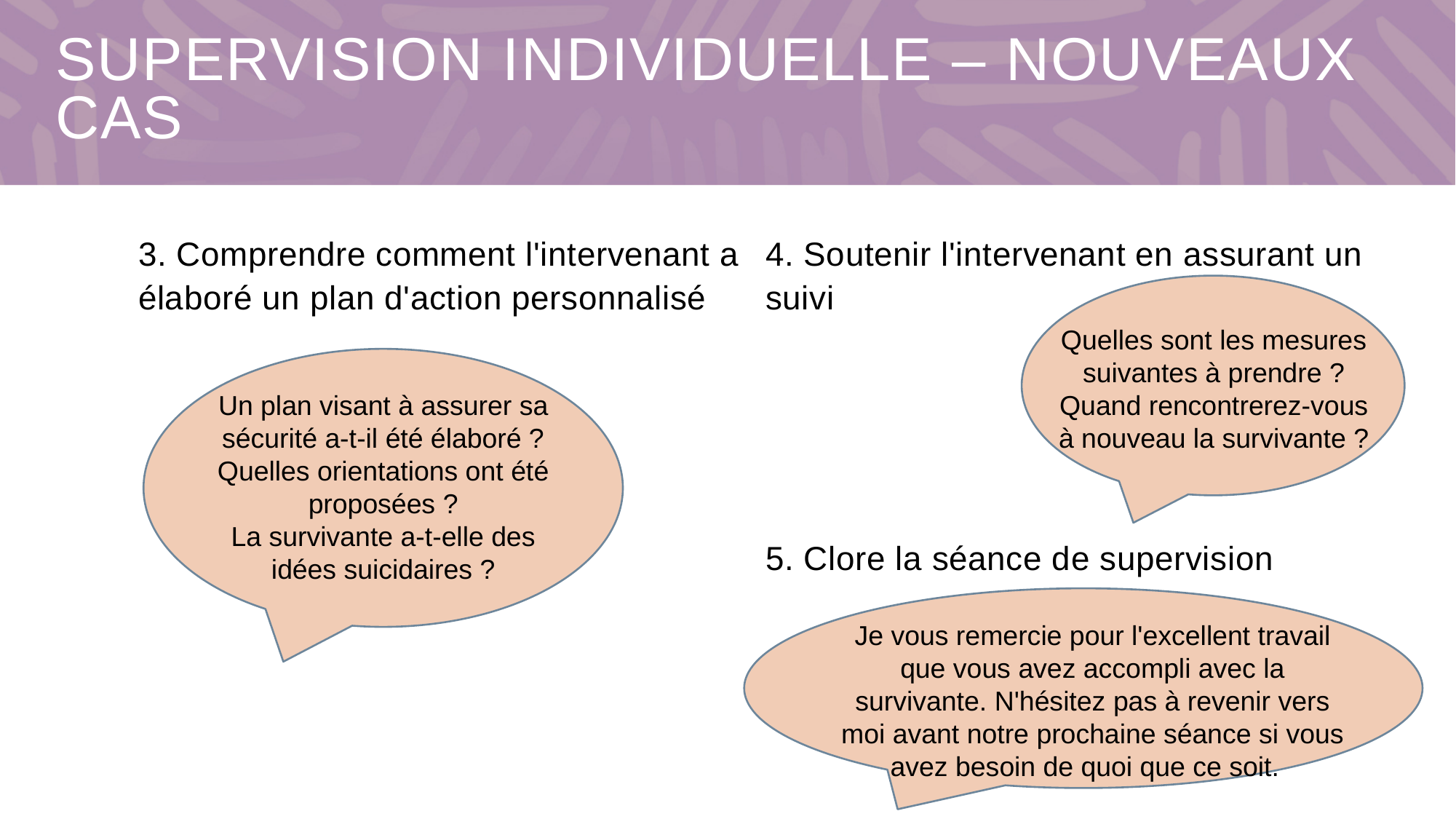

# Supervision individuelle – Nouveaux cas
3. Comprendre comment l'intervenant a élaboré un plan d'action personnalisé

4. Soutenir l'intervenant en assurant un suivi

5. Clore la séance de supervision

Quelles sont les mesures suivantes à prendre ?
Quand rencontrerez-vous à nouveau la survivante ?

Un plan visant à assurer sa sécurité a-t-il été élaboré ?
Quelles orientations ont été proposées ?
La survivante a-t-elle des idées suicidaires ?

Je vous remercie pour l'excellent travail que vous avez accompli avec la survivante. N'hésitez pas à revenir vers moi avant notre prochaine séance si vous avez besoin de quoi que ce soit.